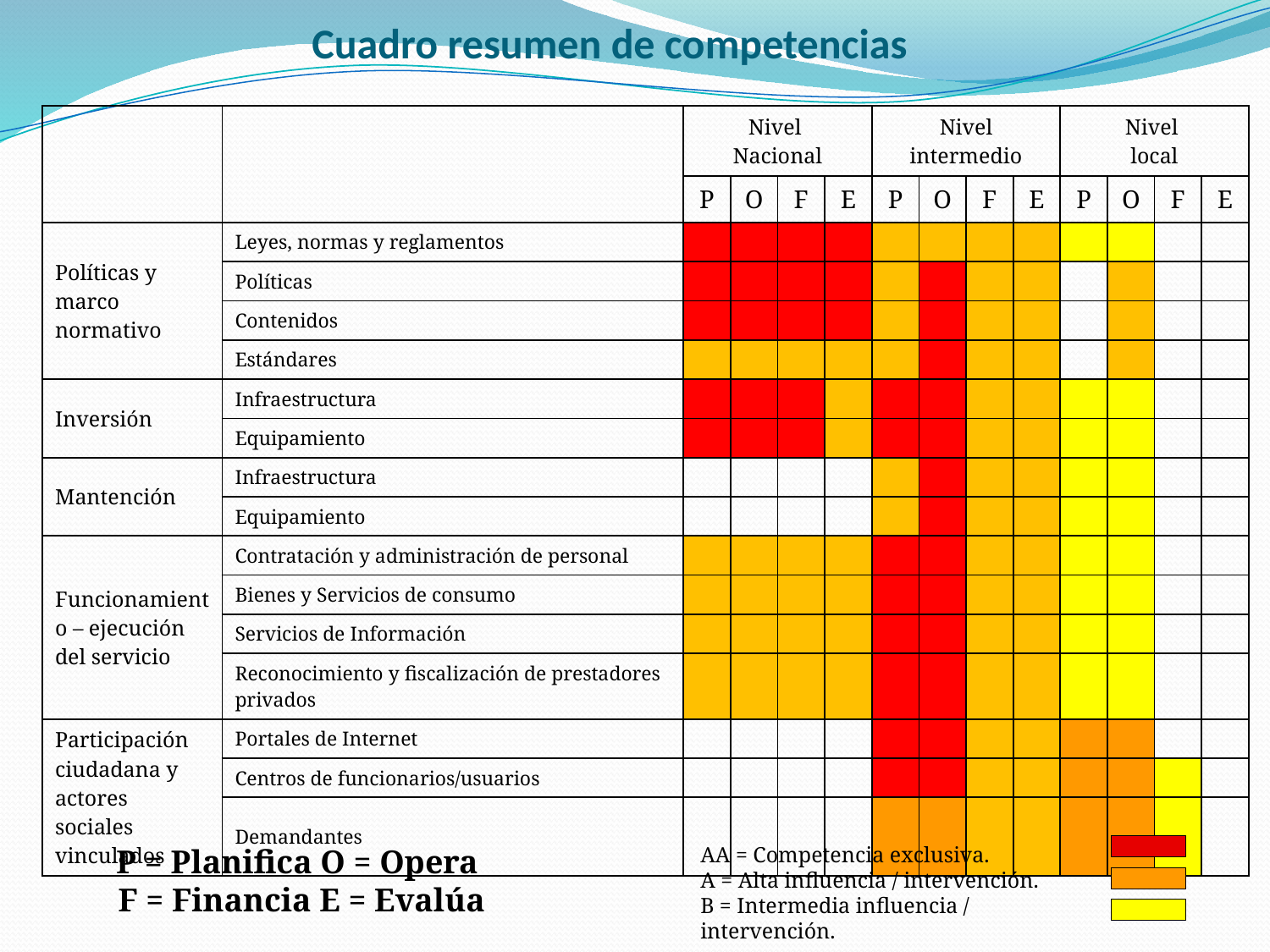

Cuadro resumen de competencias
|  |  | Nivel Nacional |  |  |  | Nivel intermedio |  |  |  | Nivel local |  |  |  |
| --- | --- | --- | --- | --- | --- | --- | --- | --- | --- | --- | --- | --- | --- |
|  |  | P | O | F | E | P | O | F | E | P | O | F | E |
| Políticas y marco normativo | Leyes, normas y reglamentos |  |  |  |  |  |  |  |  |  |  |  |  |
|  | Políticas |  |  |  |  |  |  |  |  |  |  |  |  |
|  | Contenidos |  |  |  |  |  |  |  |  |  |  |  |  |
|  | Estándares |  |  |  |  |  |  |  |  |  |  |  |  |
| Inversión | Infraestructura |  |  |  |  |  |  |  |  |  |  |  |  |
|  | Equipamiento |  |  |  |  |  |  |  |  |  |  |  |  |
| Mantención | Infraestructura |  |  |  |  |  |  |  |  |  |  |  |  |
|  | Equipamiento |  |  |  |  |  |  |  |  |  |  |  |  |
| Funcionamiento – ejecución del servicio | Contratación y administración de personal |  |  |  |  |  |  |  |  |  |  |  |  |
|  | Bienes y Servicios de consumo |  |  |  |  |  |  |  |  |  |  |  |  |
|  | Servicios de Información |  |  |  |  |  |  |  |  |  |  |  |  |
|  | Reconocimiento y fiscalización de prestadores privados |  |  |  |  |  |  |  |  |  |  |  |  |
| Participación ciudadana y actores sociales vinculados | Portales de Internet |  |  |  |  |  |  |  |  |  |  |  |  |
|  | Centros de funcionarios/usuarios |  |  |  |  |  |  |  |  |  |  |  |  |
|  | Demandantes |  |  |  |  |  |  |  |  |  |  |  |  |
P = Planifica O = Opera
F = Financia E = Evalúa
AA = Competencia exclusiva.
A = Alta influencia / intervención.
B = Intermedia influencia / intervención.